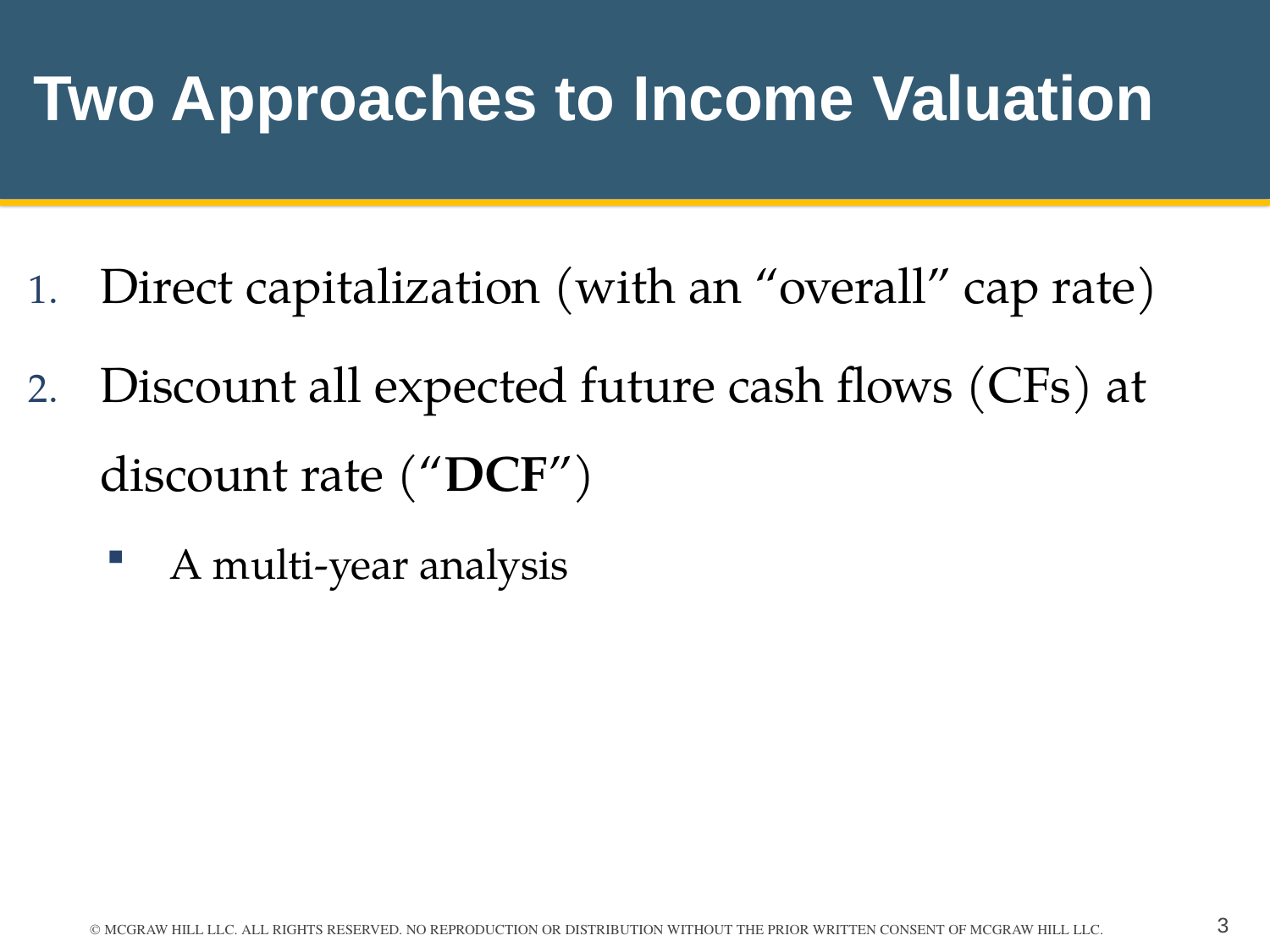

# Two Approaches to Income Valuation
Direct capitalization (with an “overall” cap rate)
Discount all expected future cash flows (CFs) at discount rate (“DCF”)
A multi-year analysis
© MCGRAW HILL LLC. ALL RIGHTS RESERVED. NO REPRODUCTION OR DISTRIBUTION WITHOUT THE PRIOR WRITTEN CONSENT OF MCGRAW HILL LLC.
3